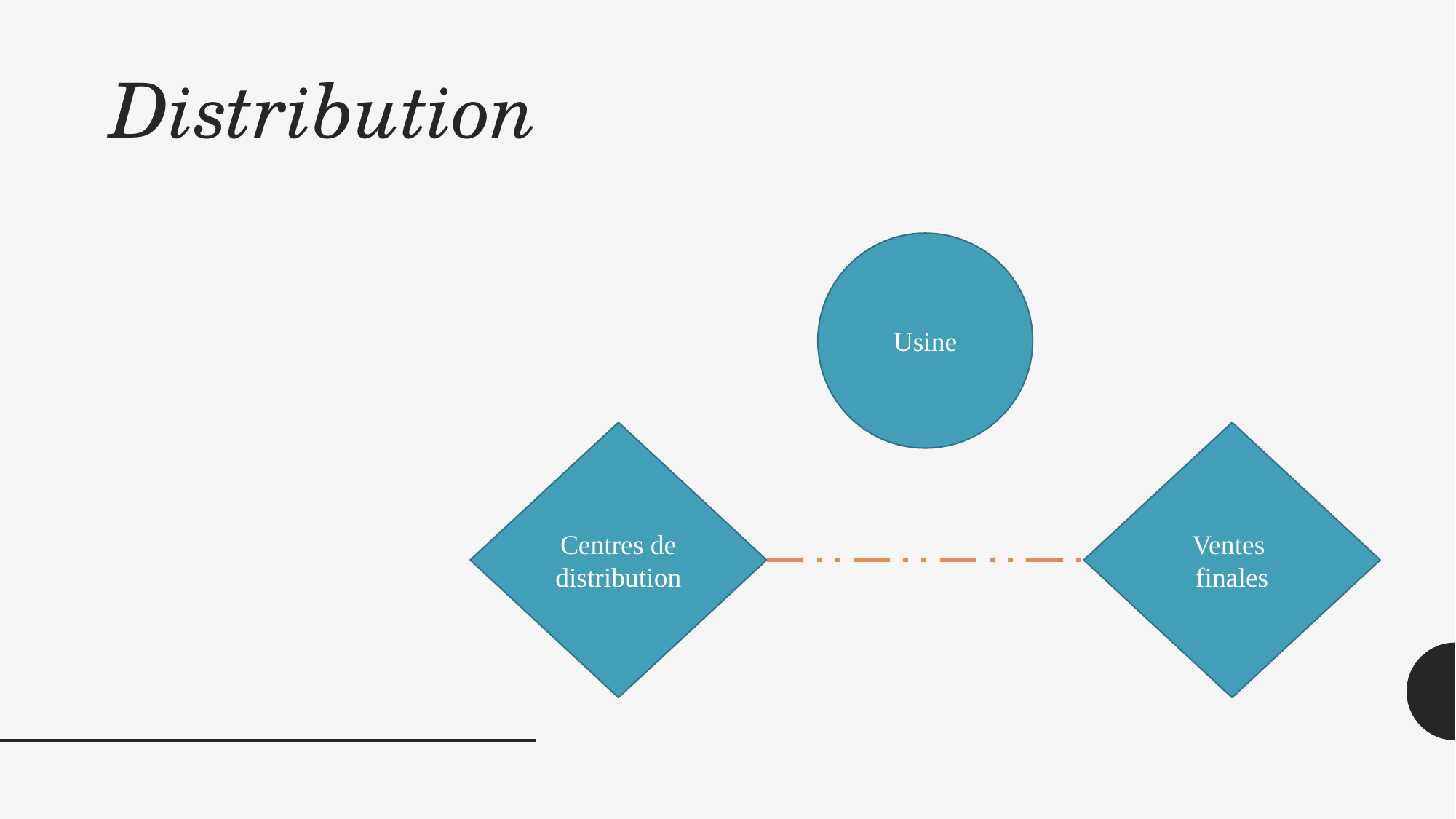

# Distribution
Usine
Centres de distribution
Ventes
finales